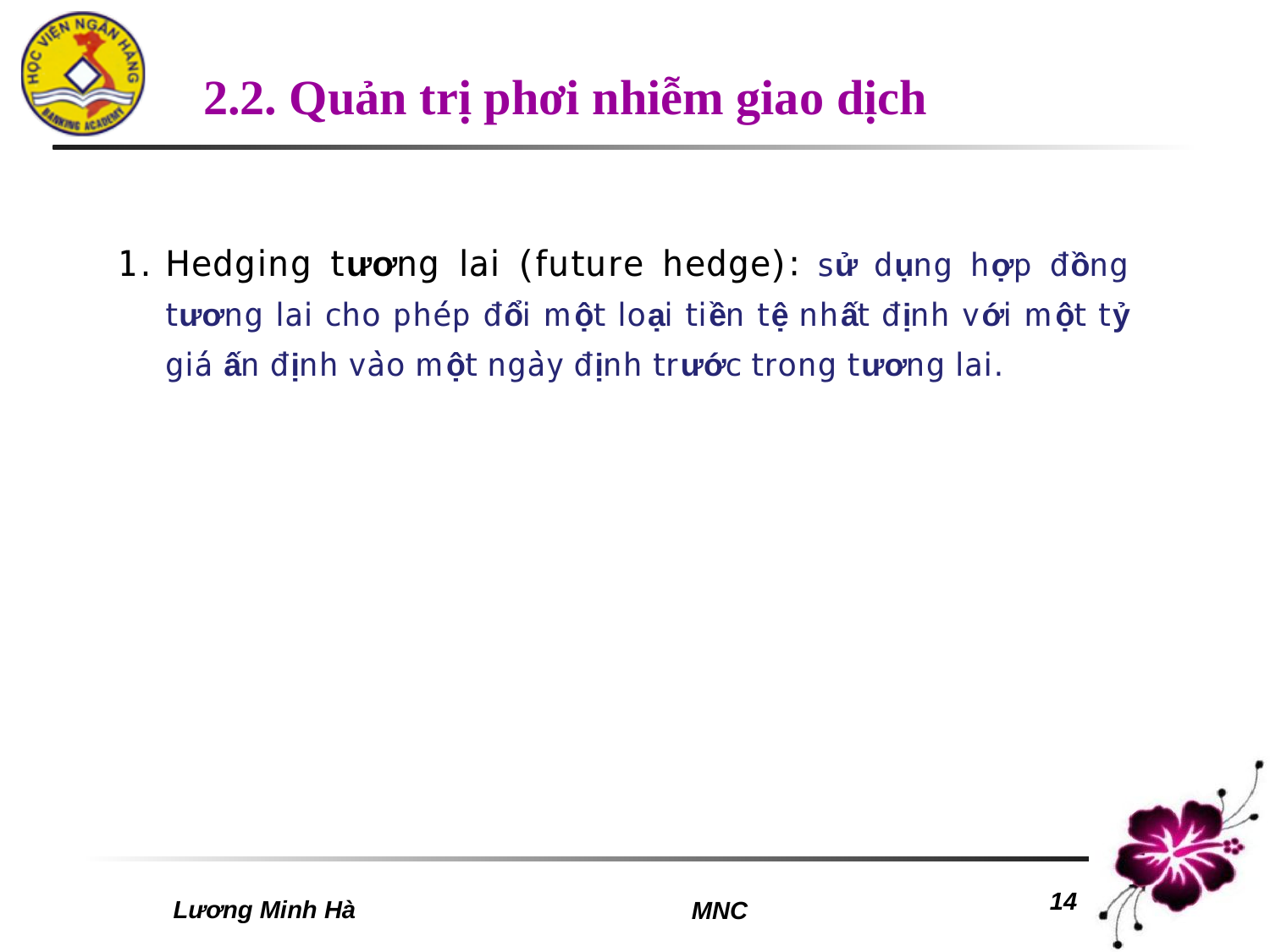

# 2.2. Quản trị phơi nhiễm giao dịch
Hedging tương lai (future hedge): sử dụng hợp đồng tương lai cho phép đổi một loại tiền tệ nhất định với một tỷ giá ấn định vào một ngày định trước trong tương lai.
Lương Minh Hà